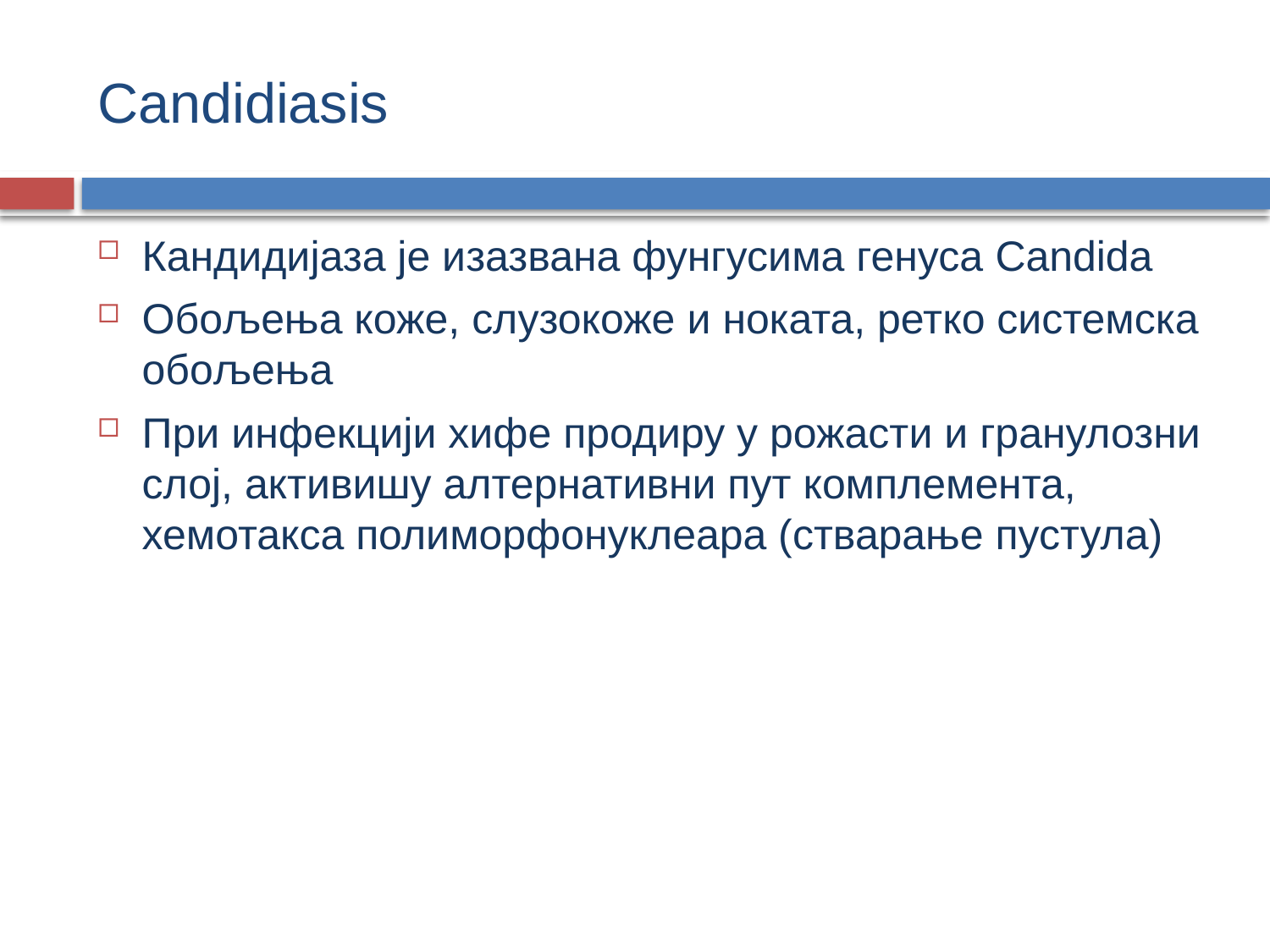

# Candidiasis
Кандидијаза је изазвана фунгусима генуса Candida
Обољења коже, слузокоже и ноката, ретко системска обољења
При инфекцији хифе продиру у рожасти и гранулозни слој, активишу алтернативни пут комплемента, хемотакса полиморфонуклеара (стварање пустула)